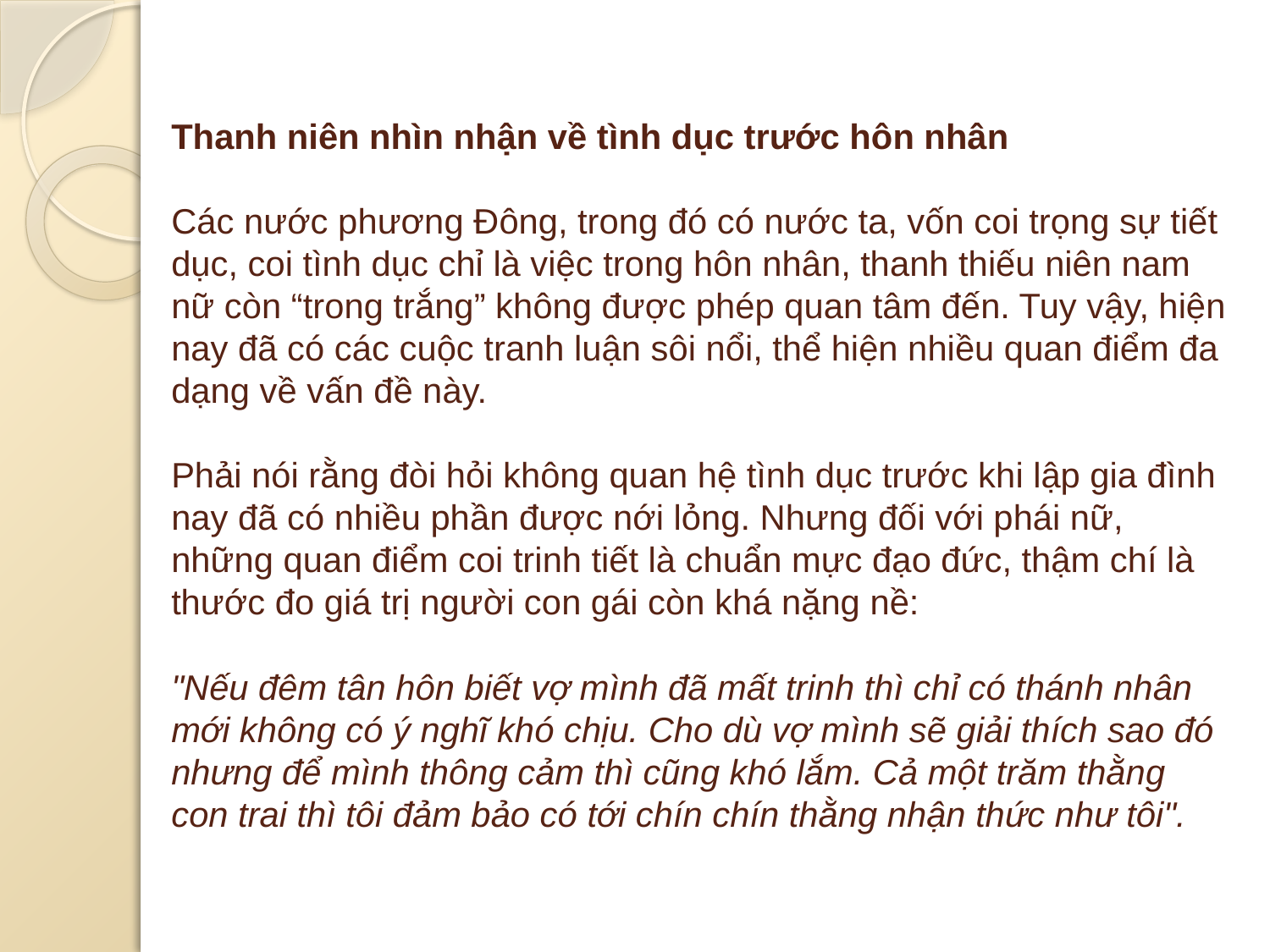

# Thanh niên nhìn nhận về tình dục trước hôn nhân Các nước phương Đông, trong đó có nước ta, vốn coi trọng sự tiết dục, coi tình dục chỉ là việc trong hôn nhân, thanh thiếu niên nam nữ còn “trong trắng” không được phép quan tâm đến. Tuy vậy, hiện nay đã có các cuộc tranh luận sôi nổi, thể hiện nhiều quan điểm đa dạng về vấn đề này. Phải nói rằng đòi hỏi không quan hệ tình dục trước khi lập gia đình nay đã có nhiều phần được nới lỏng. Nhưng đối với phái nữ, những quan điểm coi trinh tiết là chuẩn mực đạo đức, thậm chí là thước đo giá trị người con gái còn khá nặng nề: "Nếu đêm tân hôn biết vợ mình đã mất trinh thì chỉ có thánh nhân mới không có ý nghĩ khó chịu. Cho dù vợ mình sẽ giải thích sao đó nhưng để mình thông cảm thì cũng khó lắm. Cả một trăm thằng con trai thì tôi đảm bảo có tới chín chín thằng nhận thức như tôi".